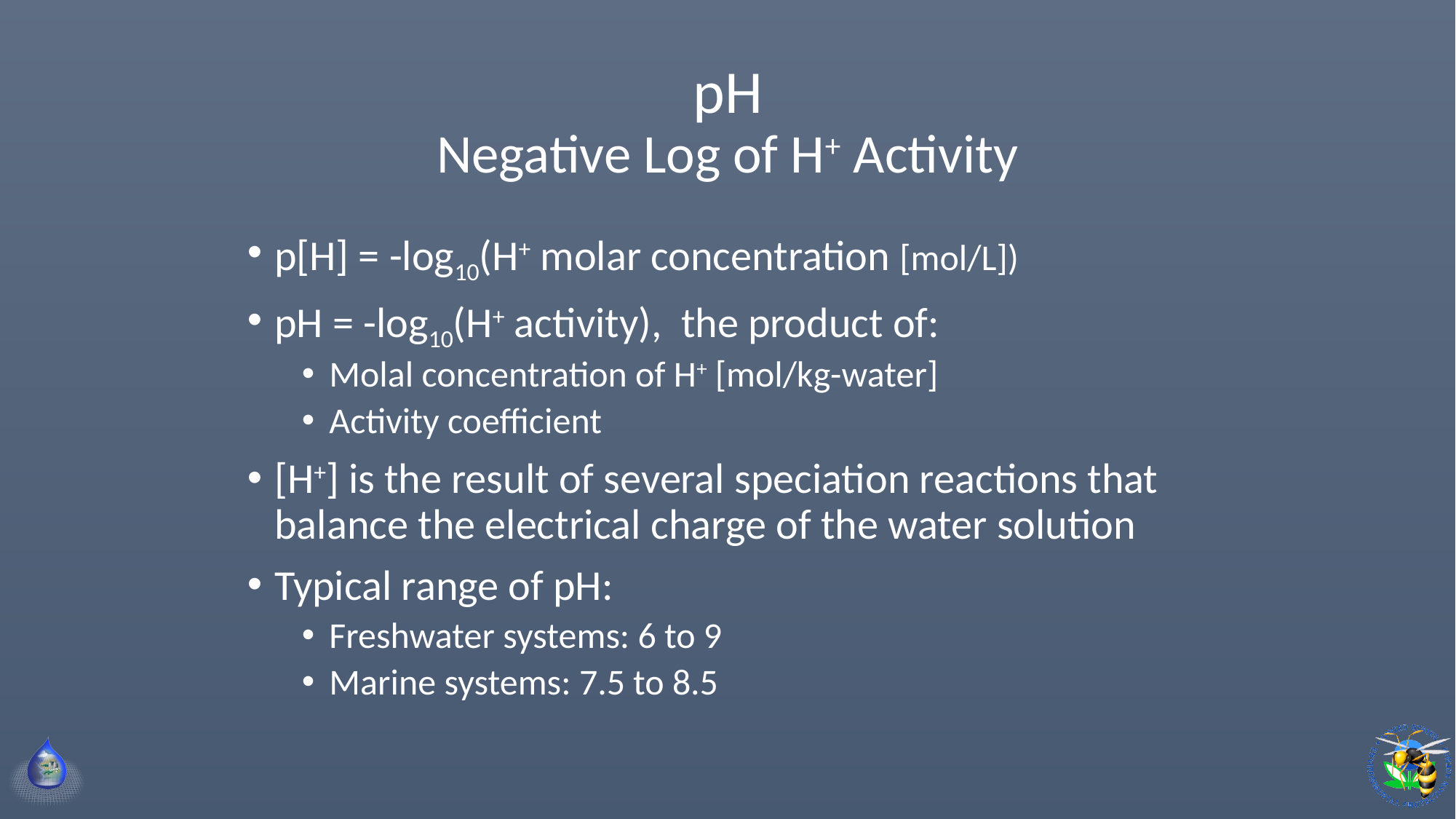

# pH Negative Log of H+ Activity
p[H] = -log10(H+ molar concentration [mol/L])
pH = -log10(H+ activity),  the product of:
Molal concentration of H+ [mol/kg-water]
Activity coefficient
[H+] is the result of several speciation reactions that balance the electrical charge of the water solution
Typical range of pH:
Freshwater systems: 6 to 9
Marine systems: 7.5 to 8.5